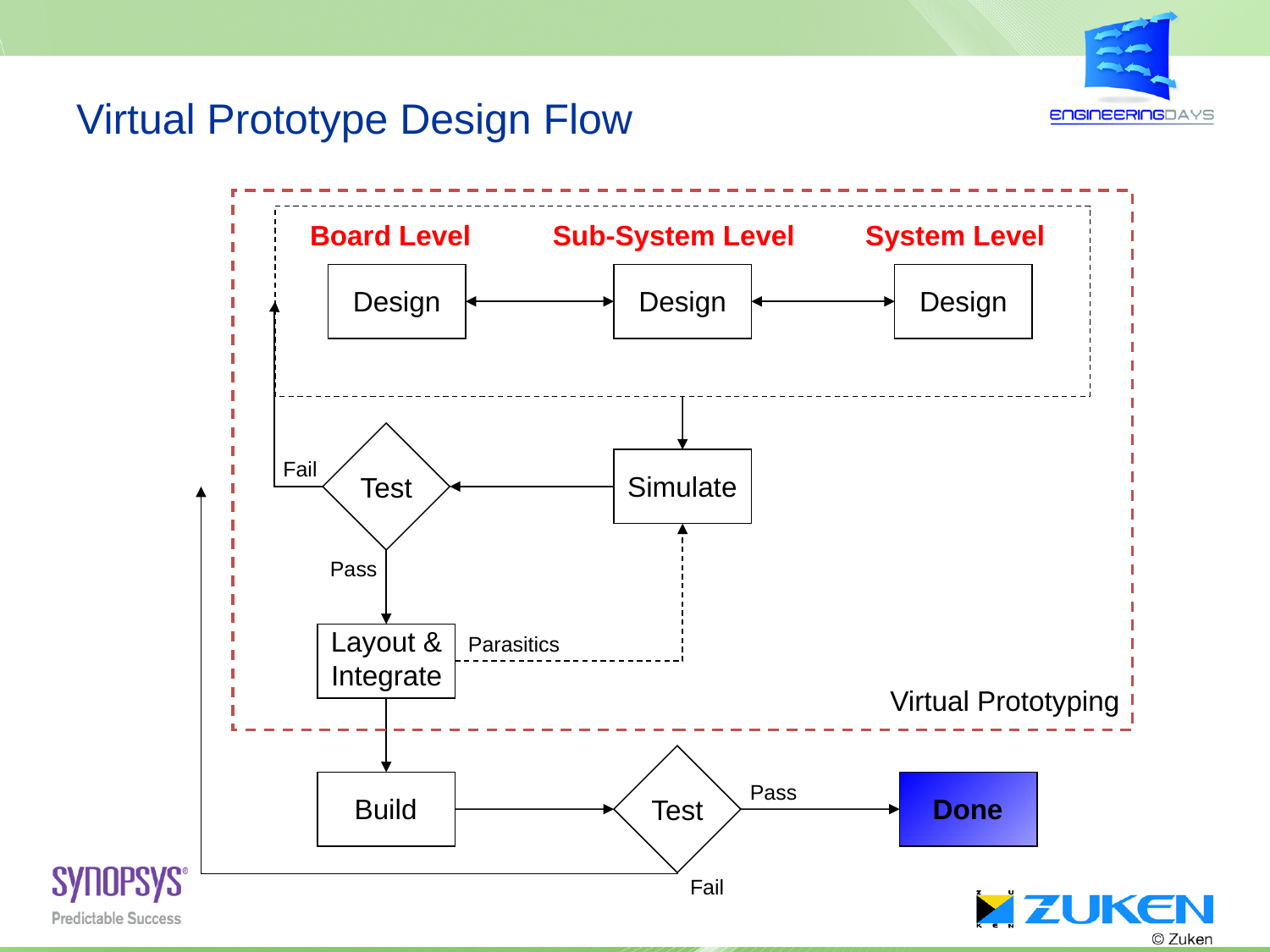

# Virtual Prototype Design Flow

Virtual Prototyping

Board Level
Sub-System Level
System Level

Design

Design

Design
Test
Fail

Simulate
Pass
Layout &
Integrate

Parasitics
Test

Build
Pass

Done
Fail